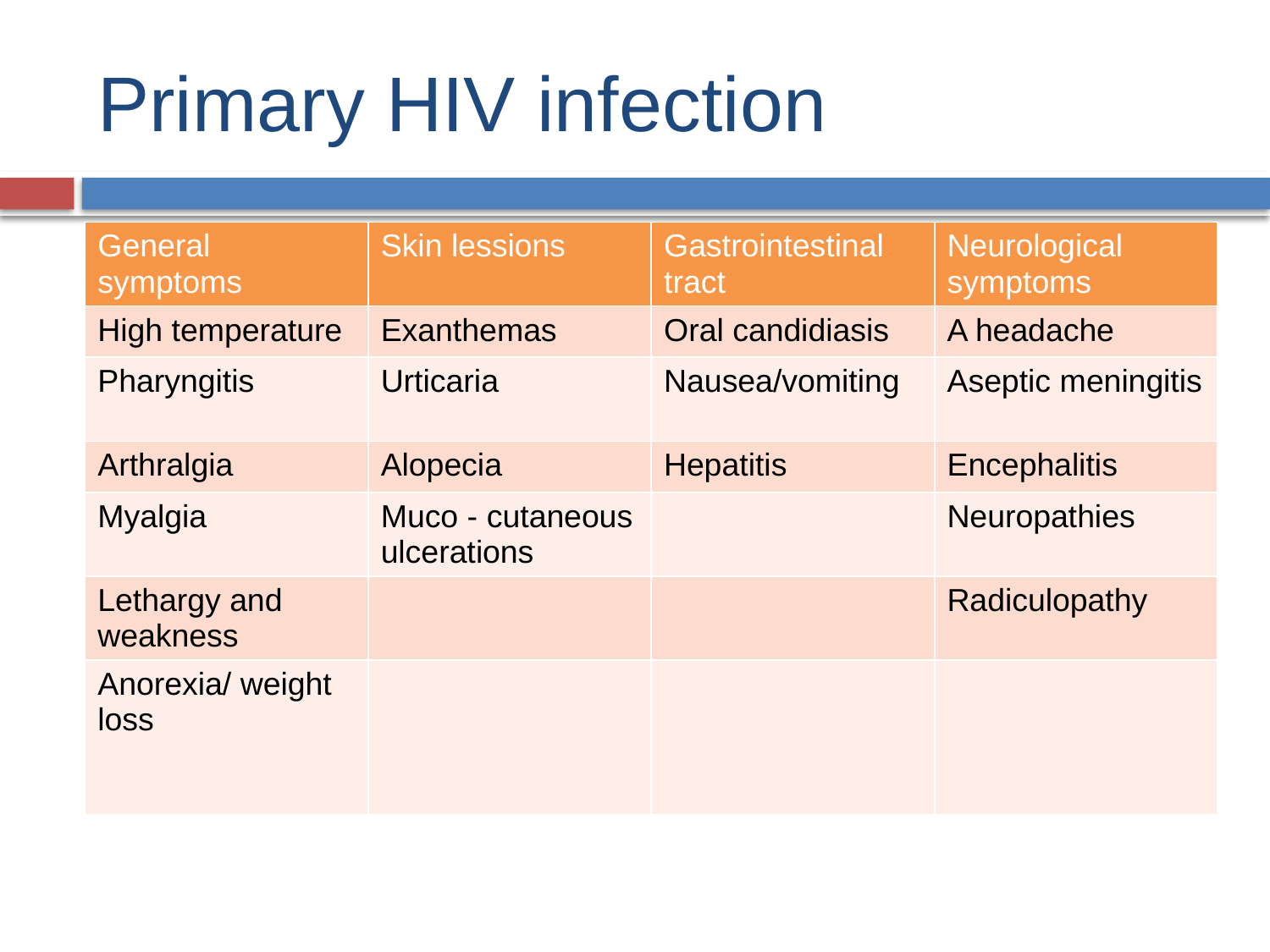

# Primary HIV infection
| General symptoms | Skin lessions | Gastrointestinal tract | Neurological symptoms |
| --- | --- | --- | --- |
| High temperature | Exanthemas | Oral candidiasis | A headache |
| Pharyngitis | Urticaria | Nausea/vomiting | Aseptic meningitis |
| Arthralgia | Alopecia | Hepatitis | Encephalitis |
| Myalgia | Muco - cutaneous ulcerations |  | Neuropathies |
| Lethargy and weakness |  |  | Radiculopathy |
| Anorexia/ weight loss |  |  |  |